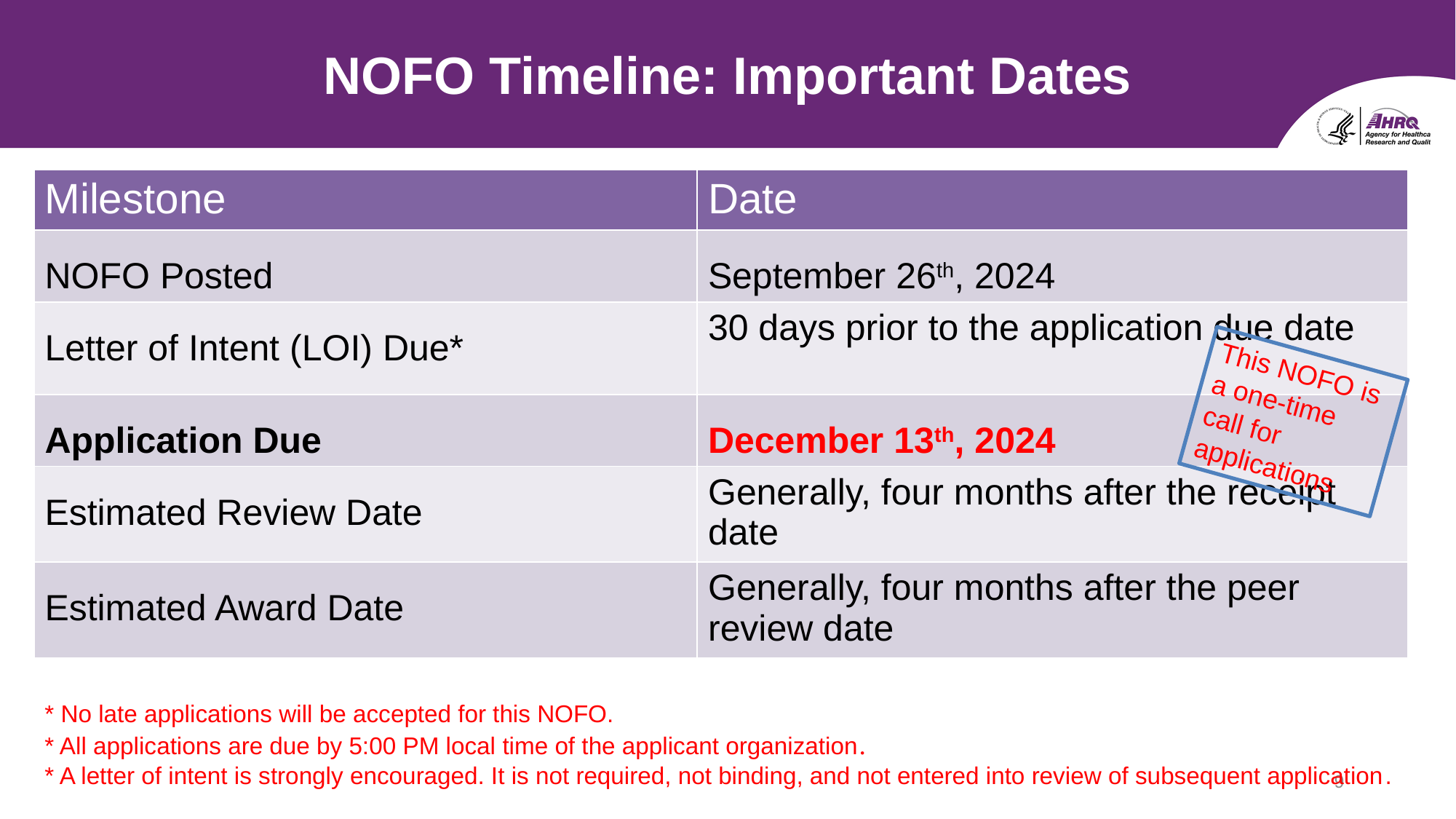

# NOFO Timeline: Important Dates
| Milestone | Date |
| --- | --- |
| NOFO Posted | September 26th, 2024 |
| Letter of Intent (LOI) Due\* | 30 days prior to the application due date |
| Application Due | December 13th, 2024 |
| Estimated Review Date | Generally, four months after the receipt date |
| Estimated Award Date | Generally, four months after the peer review date |
This NOFO is a one-time call for applications
* No late applications will be accepted for this NOFO.
* All applications are due by 5:00 PM local time of the applicant organization.
* A letter of intent is strongly encouraged. It is not required, not binding, and not entered into review of subsequent application​.
9